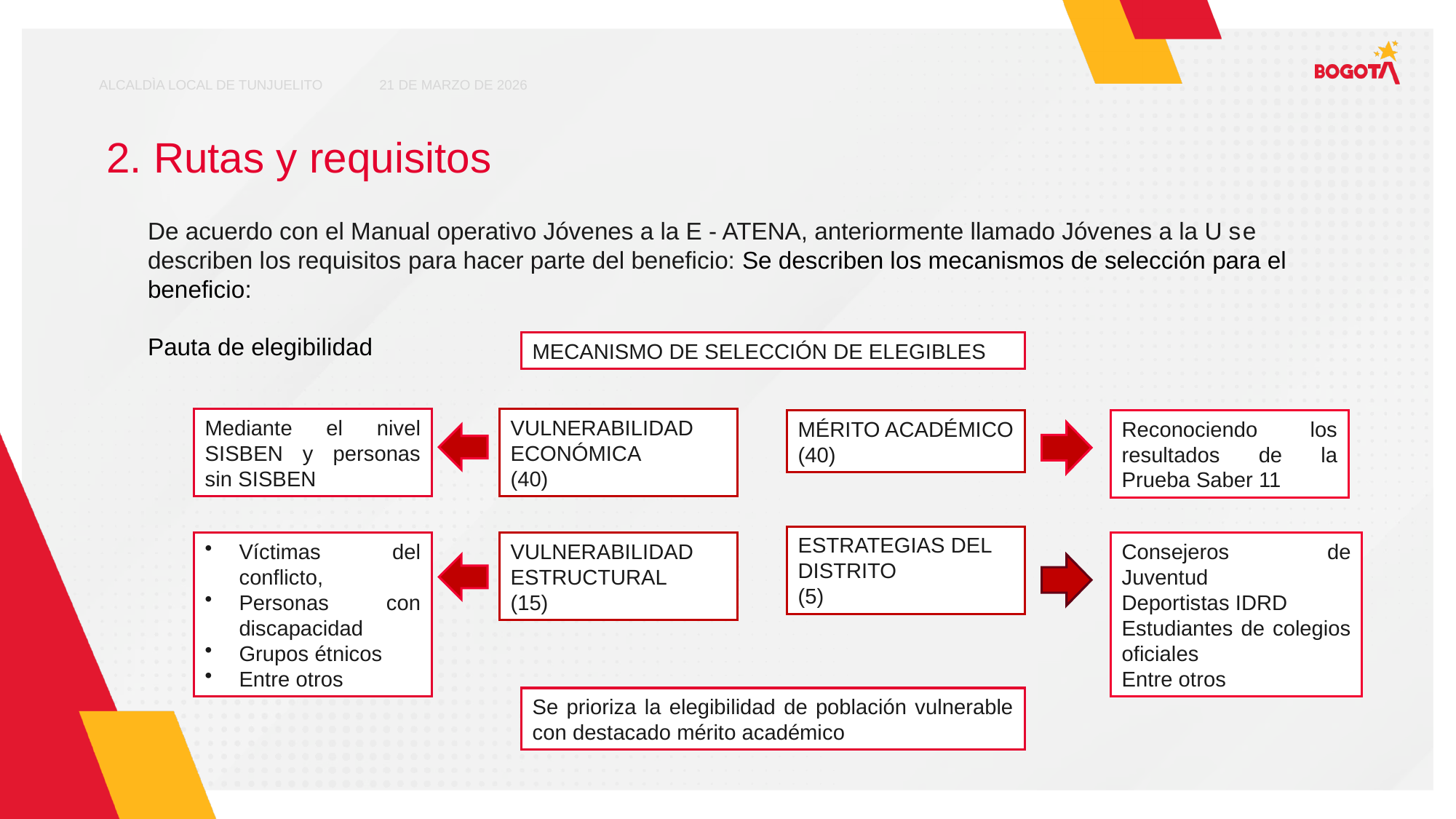

ALCALDÌA LOCAL DE TUNJUELITO
21 DE MARZO DE 2026
2. Rutas y requisitos
De acuerdo con el Manual operativo Jóvenes a la E - ATENA, anteriormente llamado Jóvenes a la U se describen los requisitos para hacer parte del beneficio:​ Se describen los mecanismos de selección para el beneficio:

Pauta de elegibilidad
MECANISMO DE SELECCIÓN DE ELEGIBLES
Mediante el nivel SISBEN y personas sin SISBEN
VULNERABILIDAD ECONÓMICA
(40)
MÉRITO ACADÉMICO
(40)
Reconociendo los resultados de la Prueba Saber 11

ESTRATEGIAS DEL DISTRITO
(5)
Víctimas del conflicto,
Personas con discapacidad
Grupos étnicos
Entre otros
VULNERABILIDAD ESTRUCTURAL
(15)
Consejeros de Juventud
Deportistas IDRD
Estudiantes de colegios oficiales
Entre otros

Se prioriza la elegibilidad de población vulnerable con destacado mérito académico